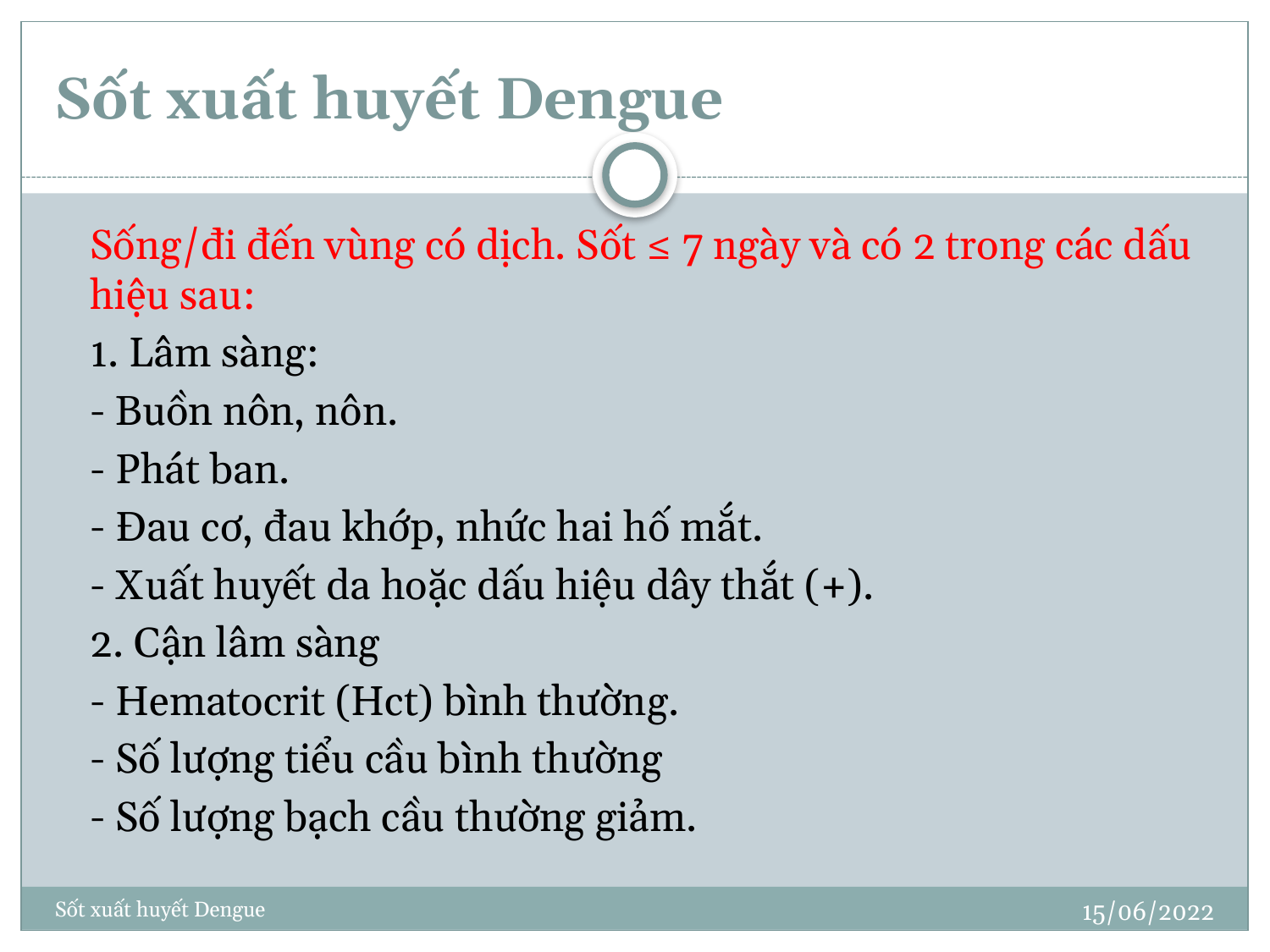

# Sốt xuất huyết Dengue
	Sống/đi đến vùng có dịch. Sốt ≤ 7 ngày và có 2 trong các dấu hiệu sau:
	1. Lâm sàng:
		- Buồn nôn, nôn.
		- Phát ban.
		- Đau cơ, đau khớp, nhức hai hố mắt.
		- Xuất huyết da hoặc dấu hiệu dây thắt (+).
	2. Cận lâm sàng
		- Hematocrit (Hct) bình thường.
		- Số lượng tiểu cầu bình thường
		- Số lượng bạch cầu thường giảm.

15/06/2022
Sốt xuất huyết Dengue